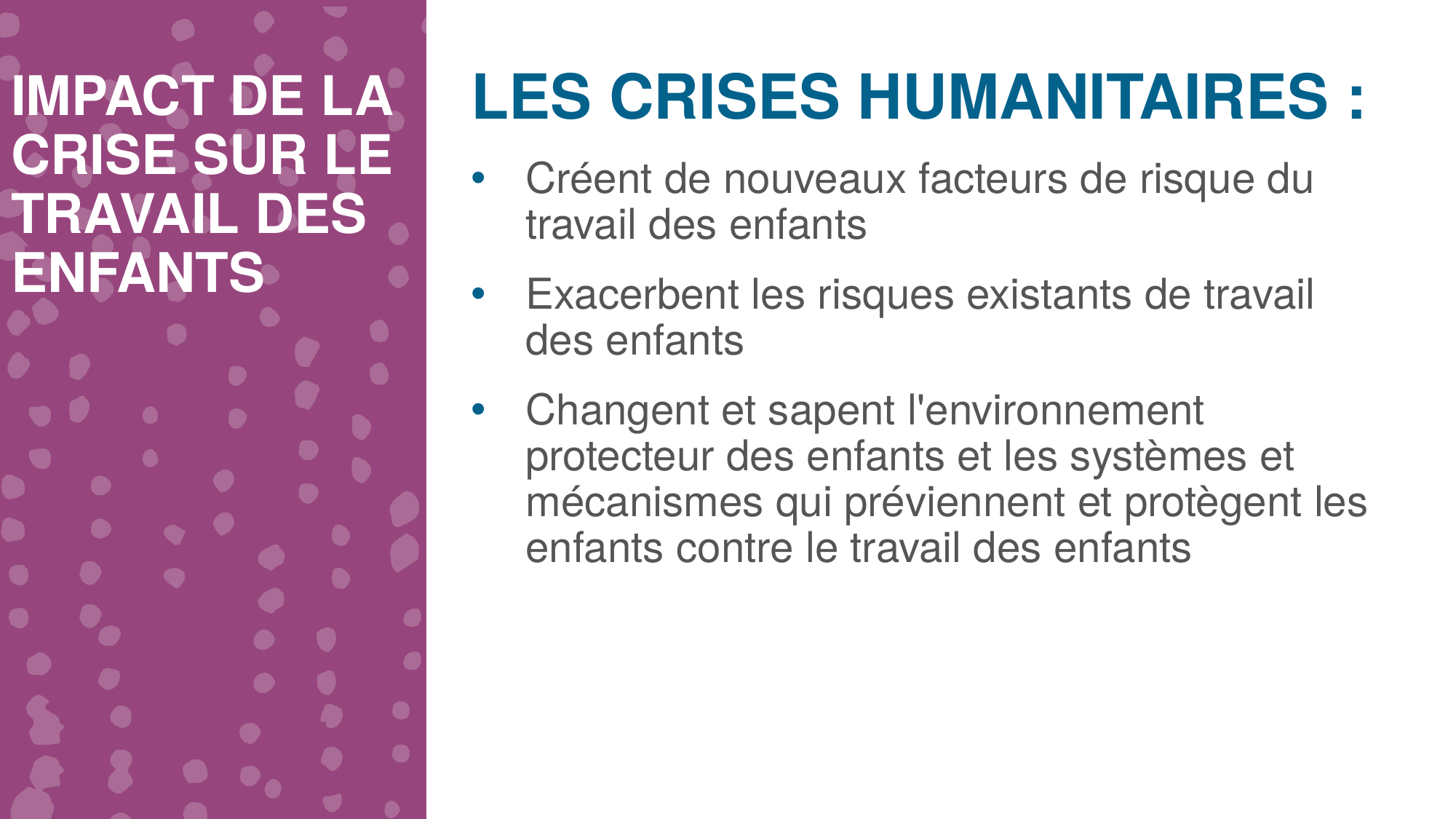

LES CRISES HUMANITAIRES :
Créent de nouveaux facteurs de risque du travail des enfants
Exacerbent les risques existants de travail des enfants
Changent et sapent l'environnement protecteur des enfants et les systèmes et mécanismes qui préviennent et protègent les enfants contre le travail des enfants

IMPACT DE LA CRISE SUR LE TRAVAIL DES ENFANTS